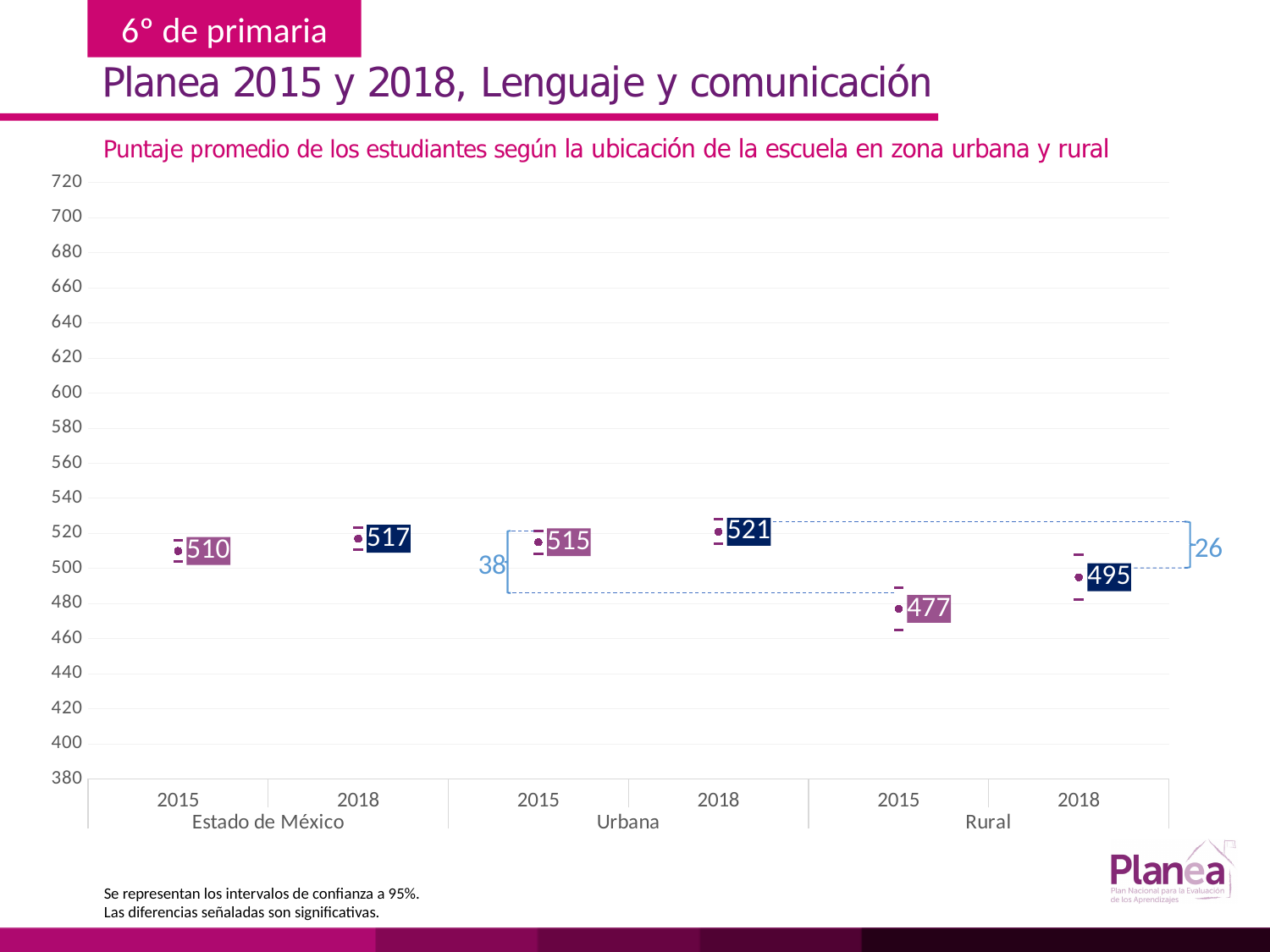

Planea 2015 y 2018, Lenguaje y comunicación

Puntaje promedio de los estudiantes según la ubicación de la escuela en zona urbana y rural

### Chart

| Category |  |  |  |
|---|---|---|---|
| 2015 | 504.03 | 515.97 | 510.0 |
| 2018 | 510.831 | 523.169 | 517.0 |
| 2015 | 508.433 | 521.567 | 515.0 |
| 2018 | 514.035 | 527.965 | 521.0 |
| 2015 | 464.861 | 489.139 | 477.0 |
| 2018 | 482.264 | 507.736 | 495.0 |
26

38
Se representan los intervalos de confianza a 95%.
Las diferencias señaladas son significativas.